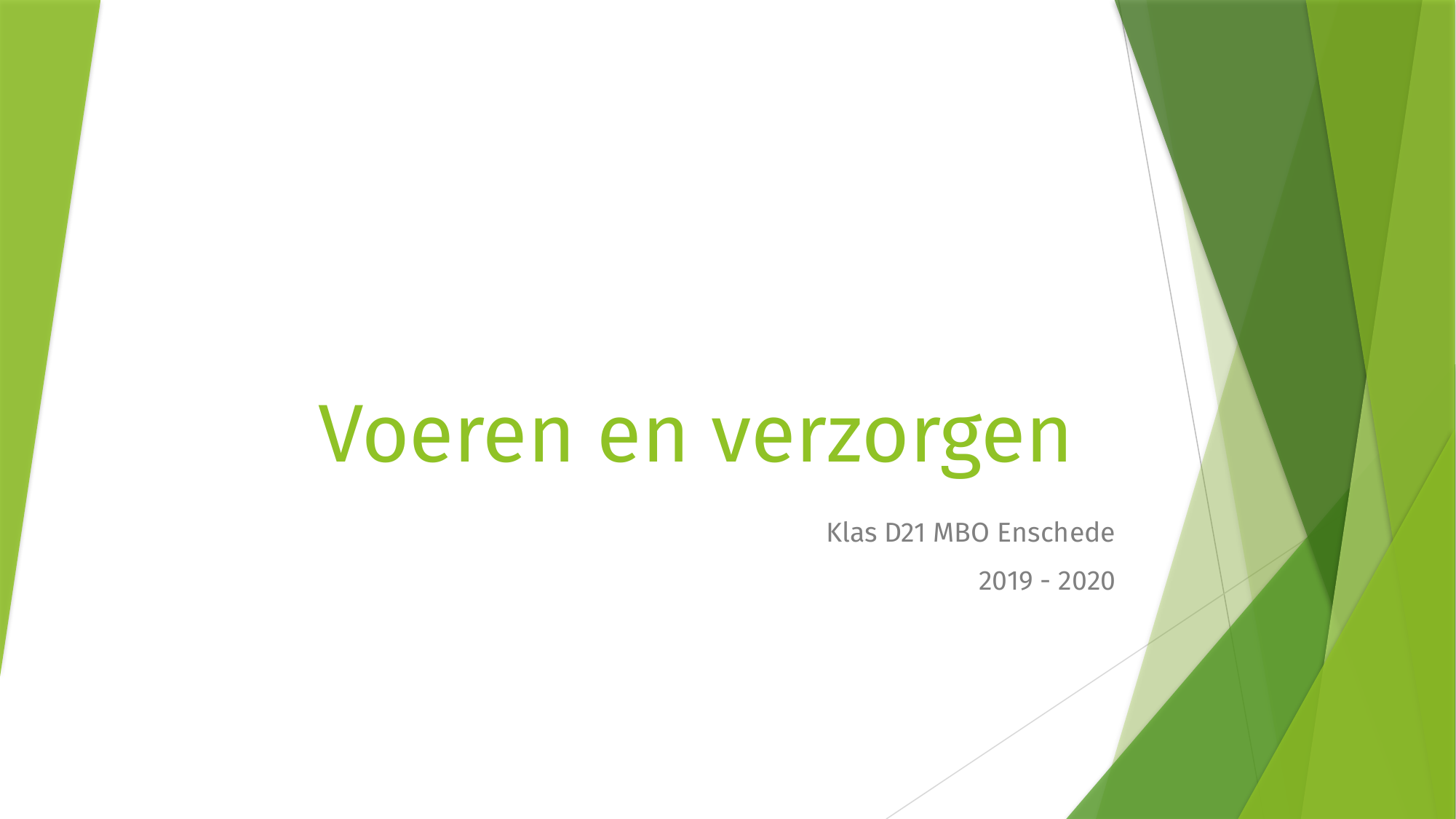

# Voeren en verzorgen
Klas D21 MBO Enschede
2019 - 2020